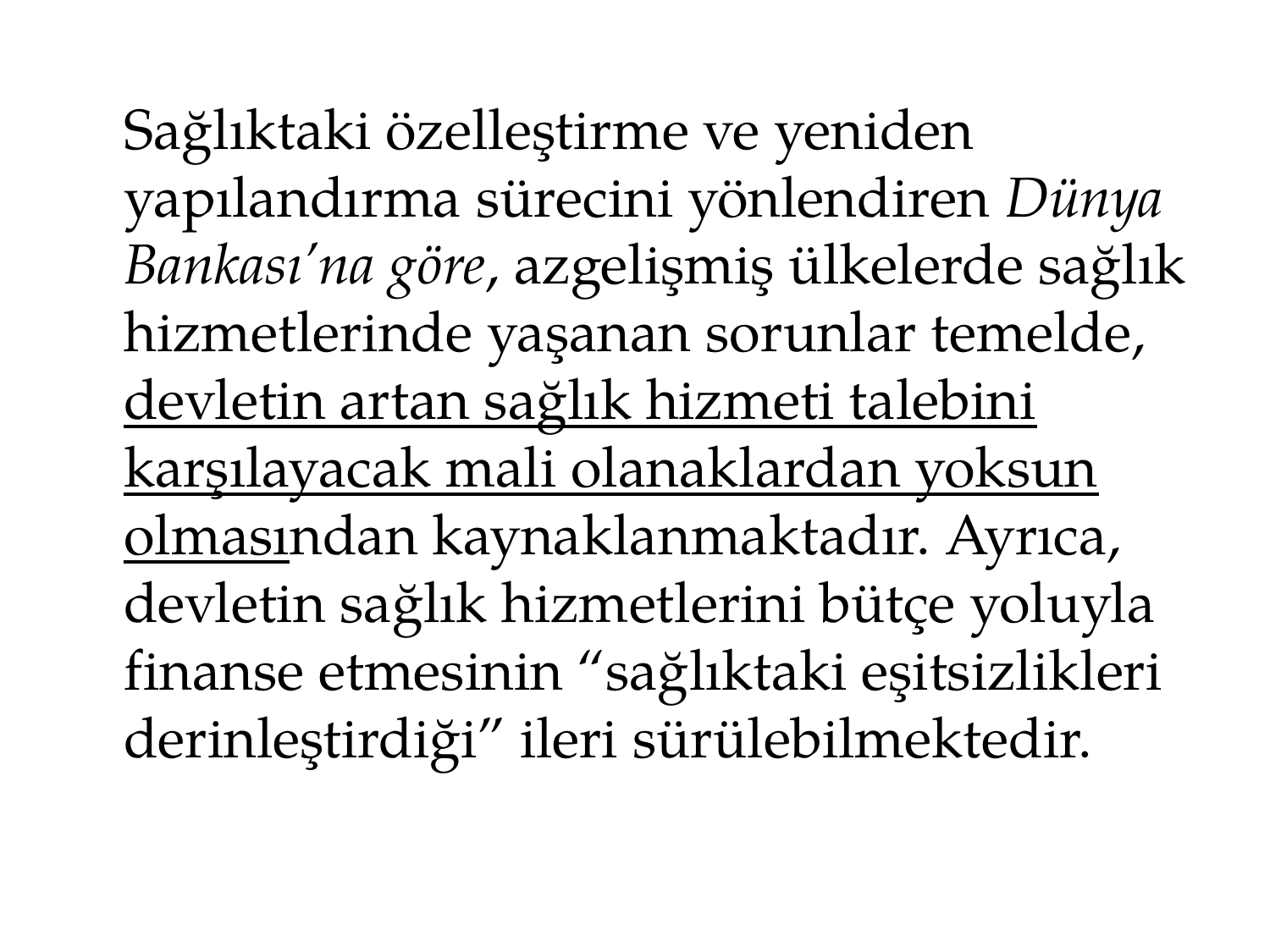

Sağlıktaki özelleştirme ve yeniden yapılandırma sürecini yönlendiren Dünya Bankası’na göre, azgelişmiş ülkelerde sağlık hizmetlerinde yaşanan sorunlar temelde, devletin artan sağlık hizmeti talebini karşılayacak mali olanaklardan yoksun olmasından kaynaklanmaktadır. Ayrıca, devletin sağlık hizmetlerini bütçe yoluyla finanse etmesinin “sağlıktaki eşitsizlikleri derinleştirdiği” ileri sürülebilmektedir.